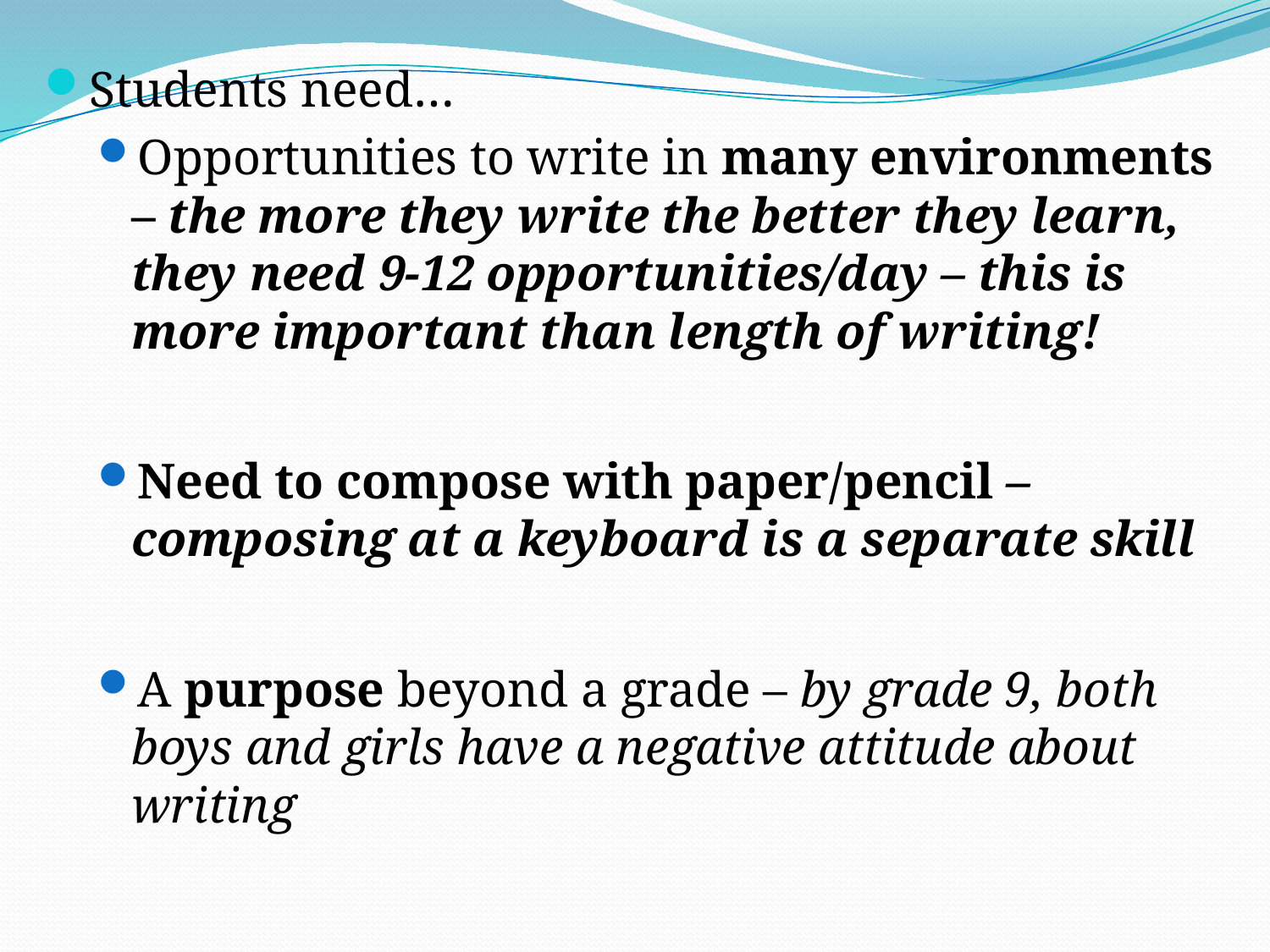

Students need…
Opportunities to write in many environments – the more they write the better they learn, they need 9-12 opportunities/day – this is more important than length of writing!

Need to compose with paper/pencil – composing at a keyboard is a separate skill

A purpose beyond a grade – by grade 9, both boys and girls have a negative attitude about writing